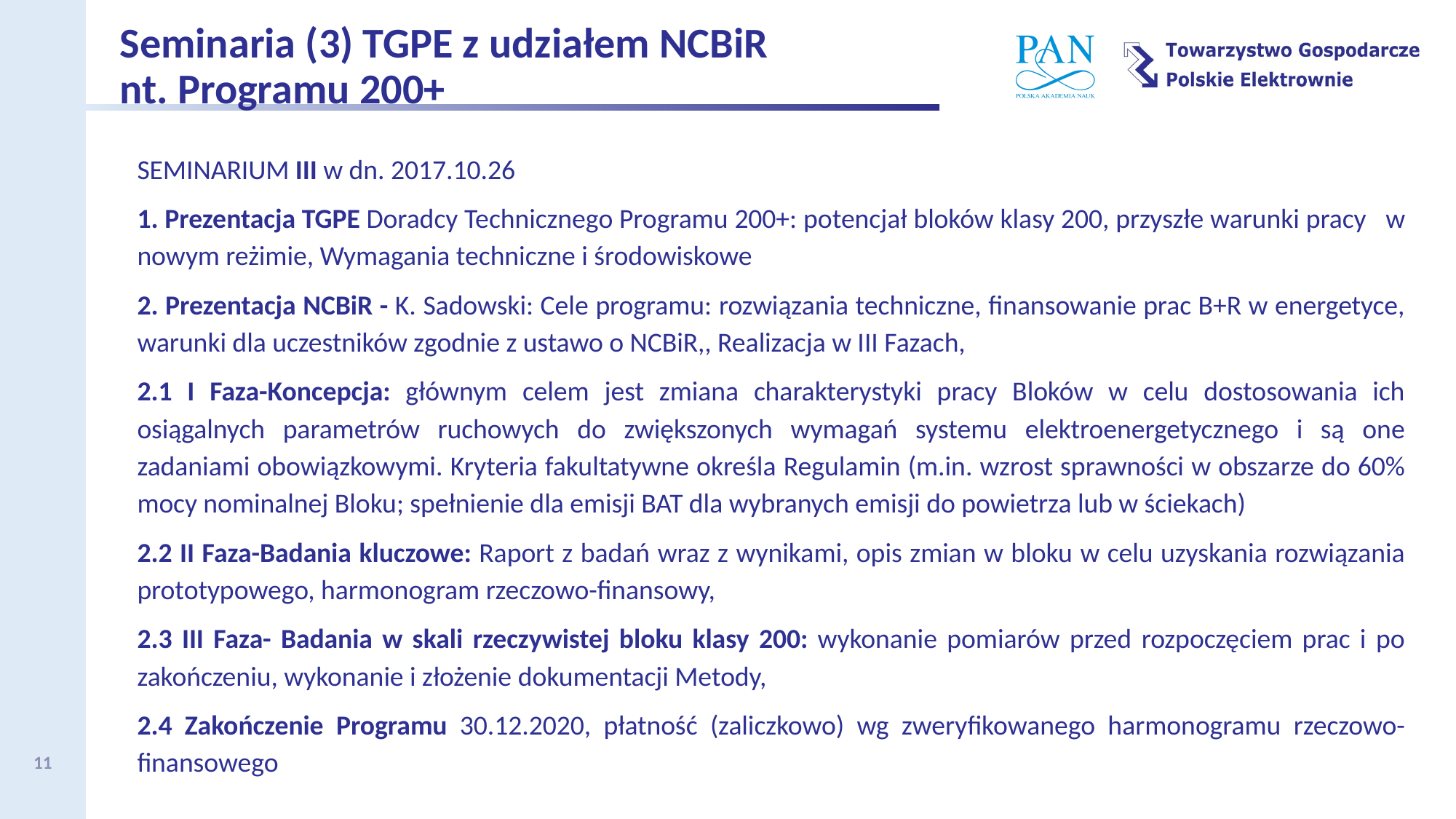

Seminaria (3) TGPE z udziałem NCBiR nt. Programu 200+
SEMINARIUM III w dn. 2017.10.26
1. Prezentacja TGPE Doradcy Technicznego Programu 200+: potencjał bloków klasy 200, przyszłe warunki pracy   w nowym reżimie, Wymagania techniczne i środowiskowe
2. Prezentacja NCBiR - K. Sadowski: Cele programu: rozwiązania techniczne, finansowanie prac B+R w energetyce, warunki dla uczestników zgodnie z ustawo o NCBiR,, Realizacja w III Fazach,
2.1 I Faza-Koncepcja: głównym celem jest zmiana charakterystyki pracy Bloków w celu dostosowania ich osiągalnych parametrów ruchowych do zwiększonych wymagań systemu elektroenergetycznego i są one zadaniami obowiązkowymi. Kryteria fakultatywne określa Regulamin (m.in. wzrost sprawności w obszarze do 60% mocy nominalnej Bloku; spełnienie dla emisji BAT dla wybranych emisji do powietrza lub w ściekach)
2.2 II Faza-Badania kluczowe: Raport z badań wraz z wynikami, opis zmian w bloku w celu uzyskania rozwiązania prototypowego, harmonogram rzeczowo-finansowy,
2.3 III Faza- Badania w skali rzeczywistej bloku klasy 200: wykonanie pomiarów przed rozpoczęciem prac i po zakończeniu, wykonanie i złożenie dokumentacji Metody,
2.4 Zakończenie Programu 30.12.2020, płatność (zaliczkowo) wg zweryfikowanego harmonogramu rzeczowo-finansowego

11